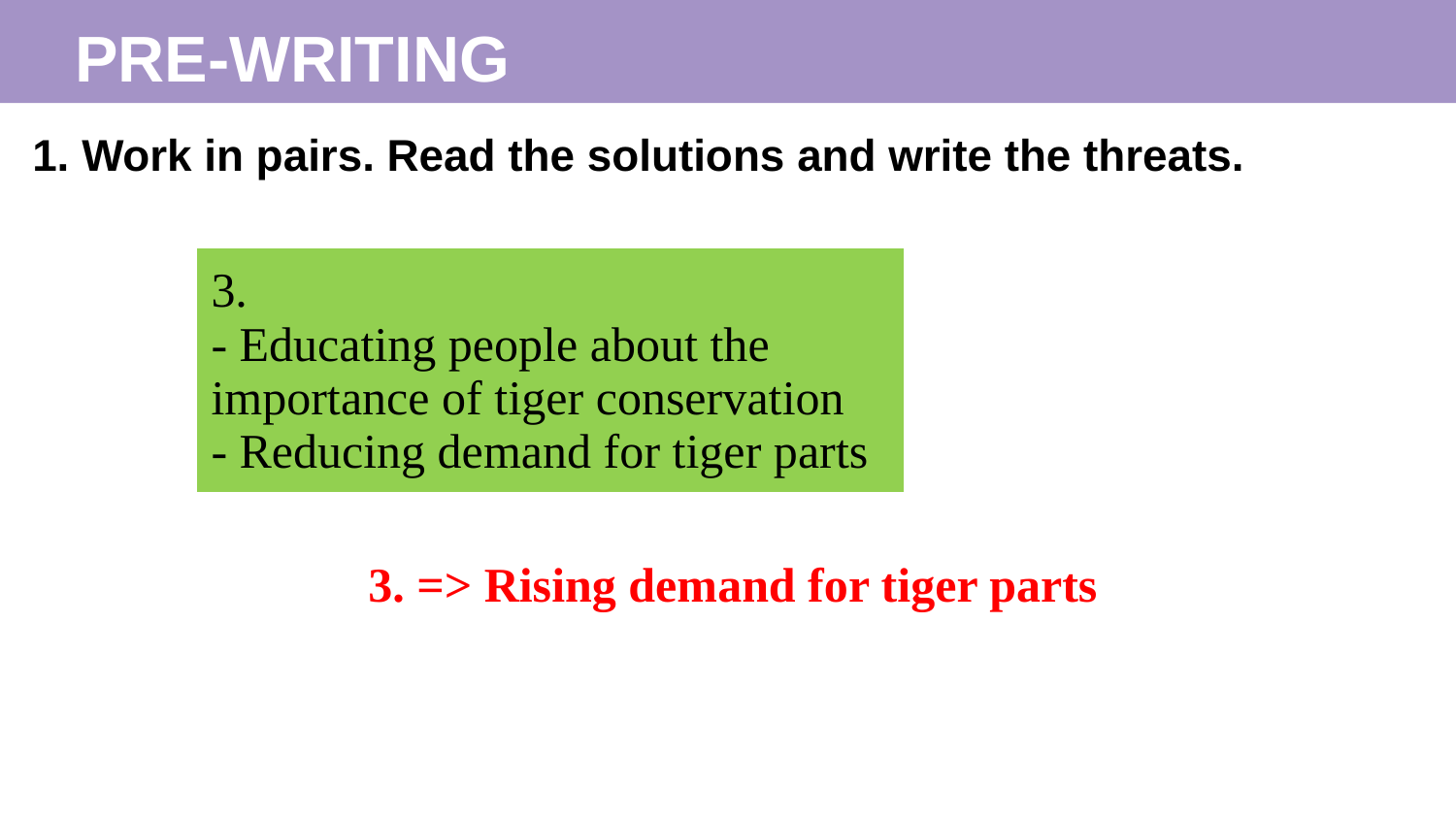

PRE-WRITING
1. Work in pairs. Read the solutions and write the threats.
| 3. - Educating people about the importance of tiger conservation - Reducing demand for tiger parts |
| --- |
3. => Rising demand for tiger parts